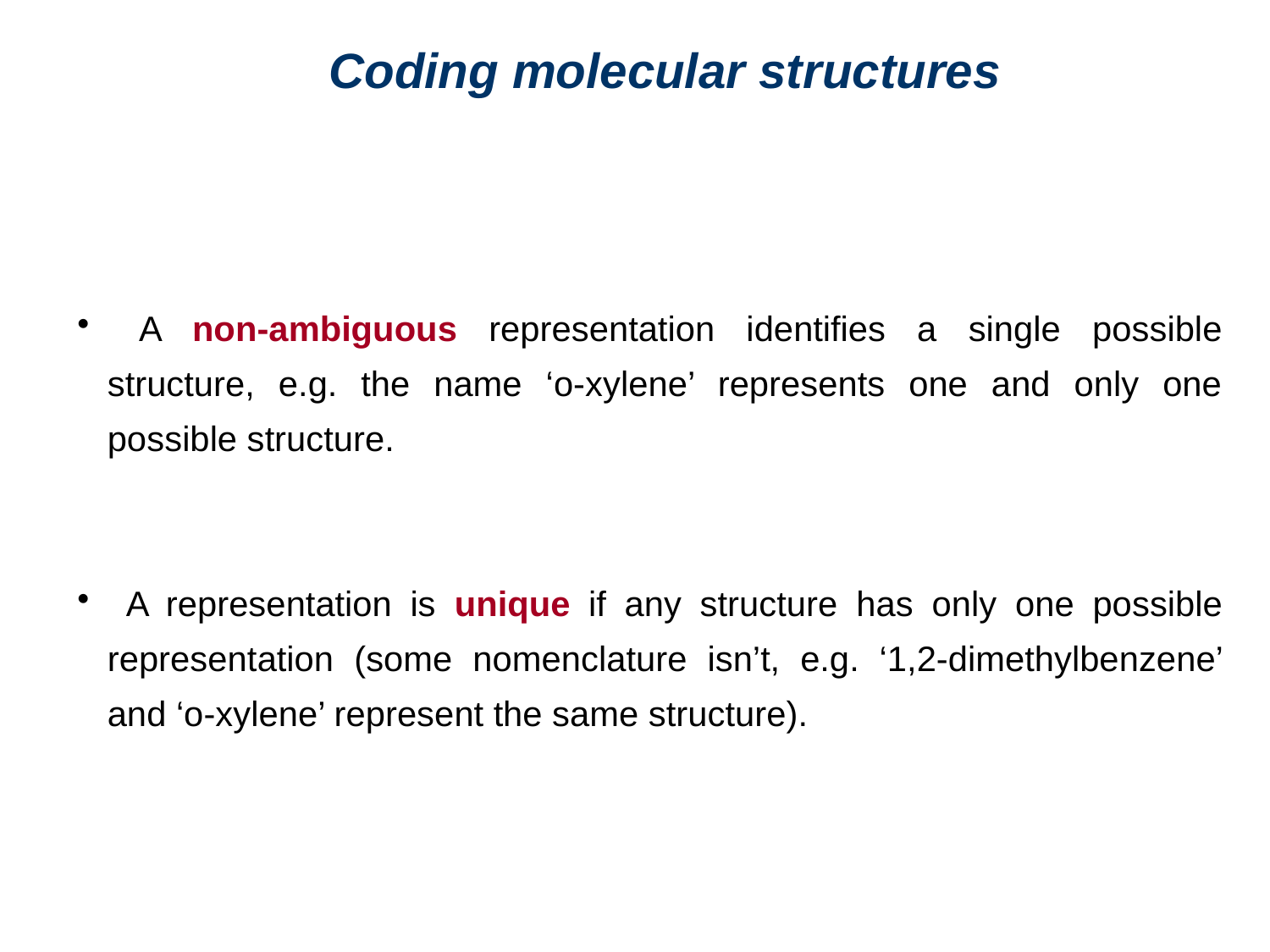

Coding molecular structures
 A non-ambiguous representation identifies a single possible structure, e.g. the name ‘o-xylene’ represents one and only one possible structure.

 A representation is unique if any structure has only one possible representation (some nomenclature isn’t, e.g. ‘1,2-dimethylbenzene’ and ‘o-xylene’ represent the same structure).